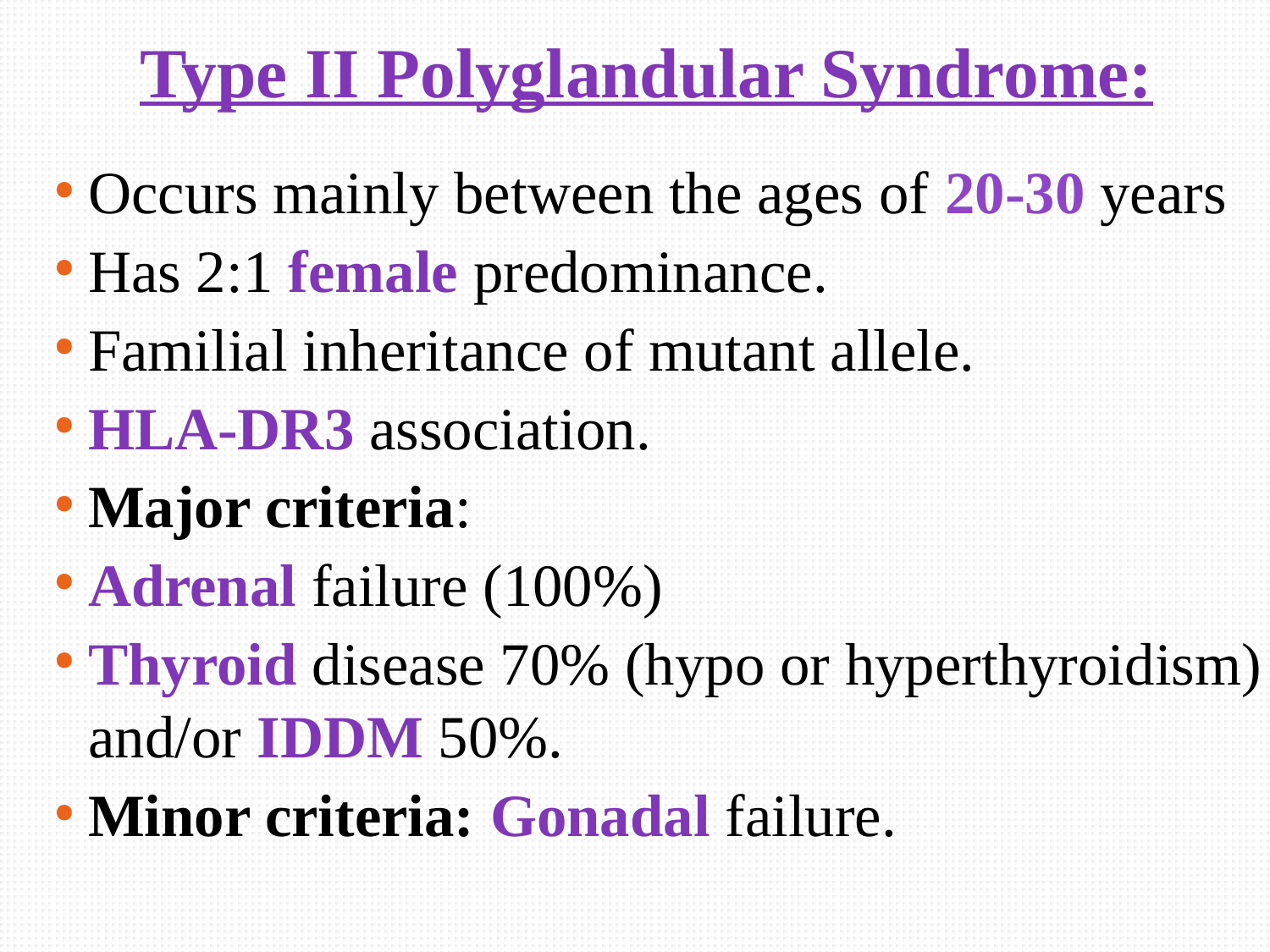

# Type II Polyglandular Syndrome:
Occurs mainly between the ages of 20-30 years
Has 2:1 female predominance.
Familial inheritance of mutant allele.
HLA-DR3 association.
Major criteria:
Adrenal failure (100%)
Thyroid disease 70% (hypo or hyperthyroidism) and/or IDDM 50%.
Minor criteria: Gonadal failure.